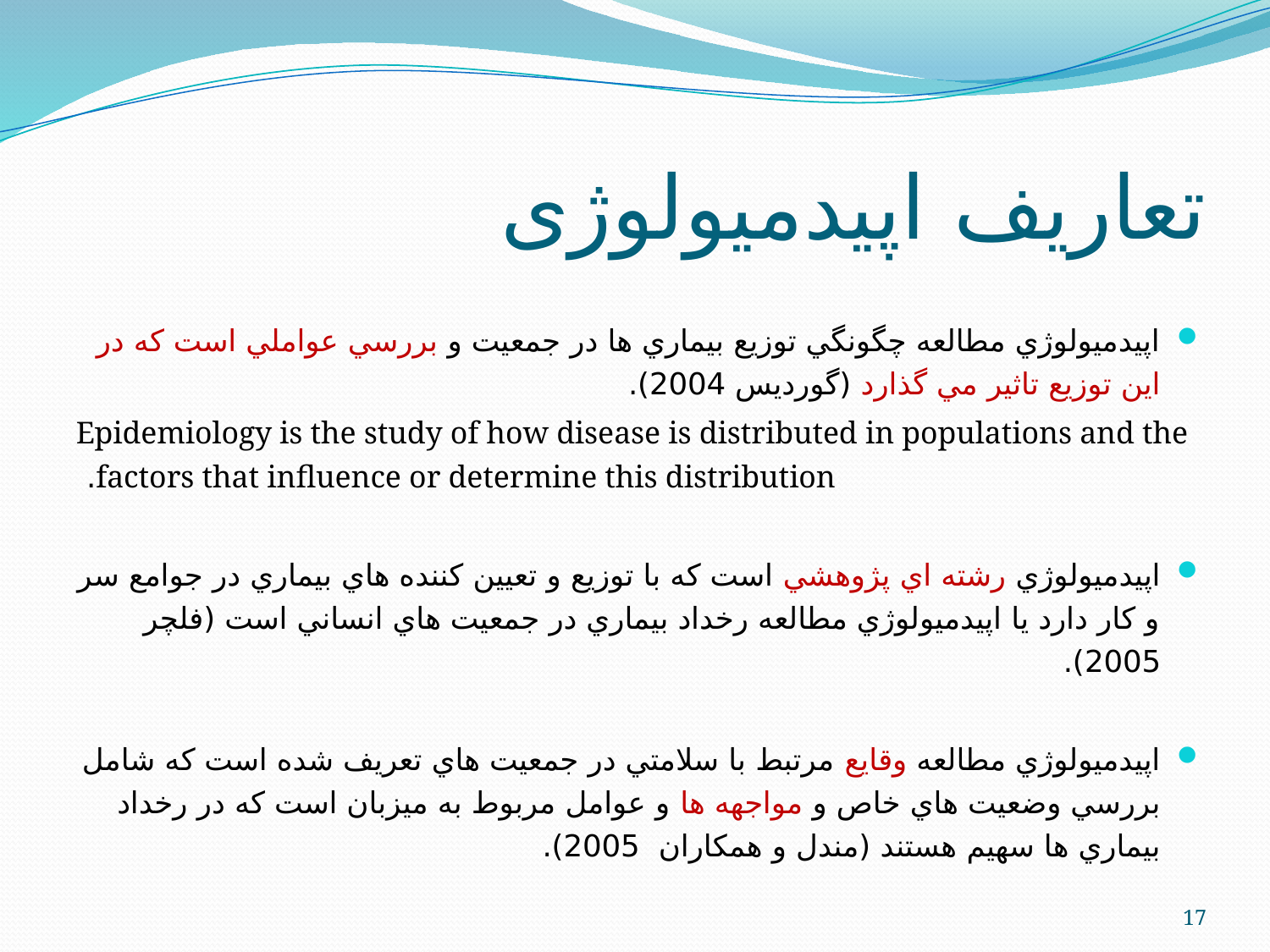

# تعاریف اپیدمیولوژی

اپيدميولوژي مطالعه چگونگي توزيع بيماري ها در جمعيت و بررسي عواملي است كه در اين توزيع تاثير مي گذارد (گورديس 2004).
Epidemiology is the study of how disease is distributed in populations and the factors that influence or determine this distribution.

اپيدميولوژي رشته اي پژوهشي است كه با توزيع و تعيين كننده هاي بيماري در جوامع سر و كار دارد يا اپيدميولوژي مطالعه رخداد بيماري در جمعيت هاي انساني است (فلچر  2005).

اپيدميولوژي مطالعه وقايع مرتبط با سلامتي در جمعيت هاي تعريف شده است كه شامل بررسي وضعيت هاي خاص و مواجهه ها و عوامل مربوط به ميزبان است كه در رخداد  بيماري ها سهيم هستند (مندل و همكاران  2005).
17